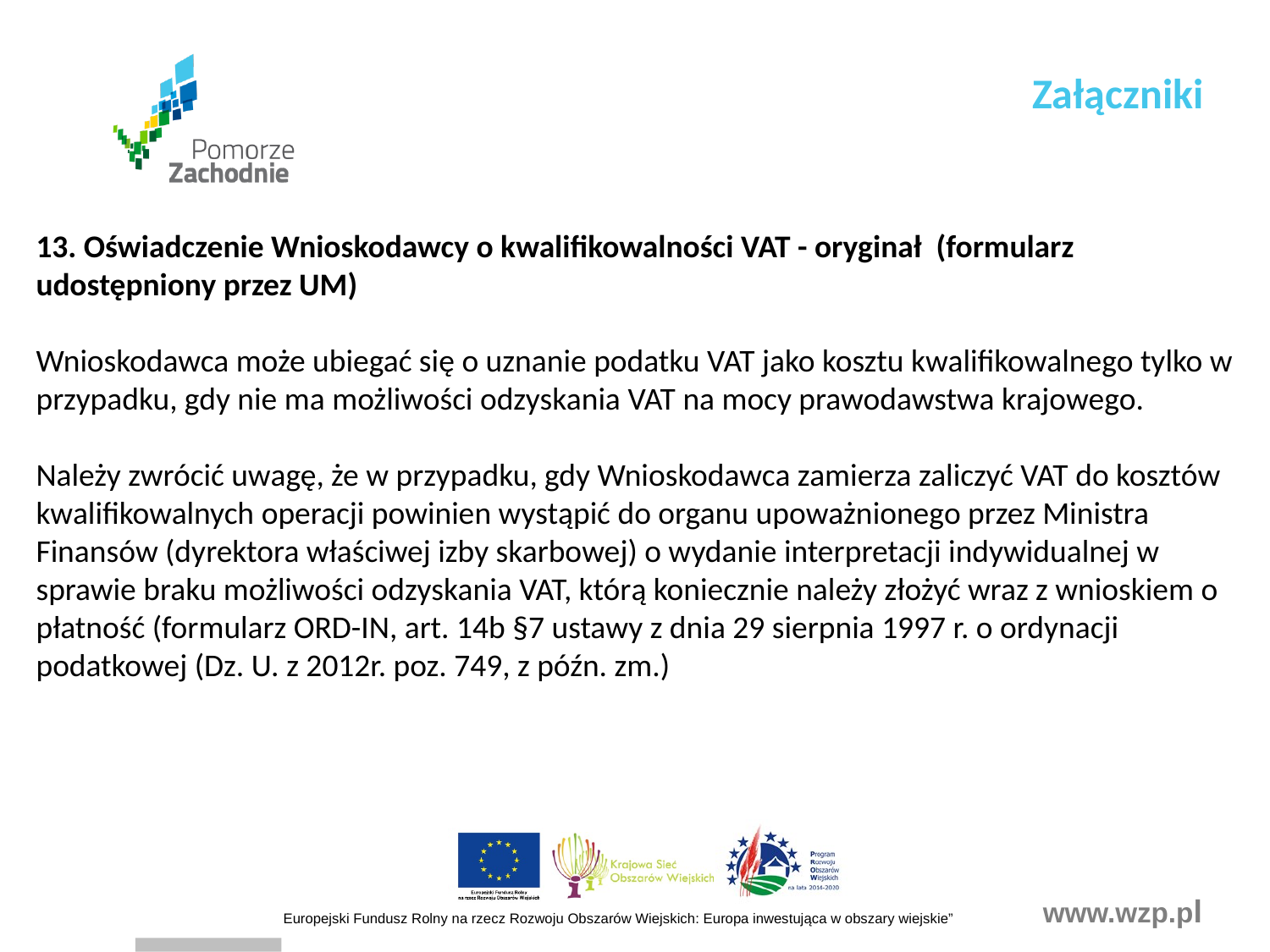

Załączniki
13. Oświadczenie Wnioskodawcy o kwalifikowalności VAT - oryginał  (formularz udostępniony przez UM)

Wnioskodawca może ubiegać się o uznanie podatku VAT jako kosztu kwalifikowalnego tylko w przypadku, gdy nie ma możliwości odzyskania VAT na mocy prawodawstwa krajowego.

Należy zwrócić uwagę, że w przypadku, gdy Wnioskodawca zamierza zaliczyć VAT do kosztów kwalifikowalnych operacji powinien wystąpić do organu upoważnionego przez Ministra Finansów (dyrektora właściwej izby skarbowej) o wydanie interpretacji indywidualnej w sprawie braku możliwości odzyskania VAT, którą koniecznie należy złożyć wraz z wnioskiem o płatność (formularz ORD-IN, art. 14b §7 ustawy z dnia 29 sierpnia 1997 r. o ordynacji podatkowej (Dz. U. z 2012r. poz. 749, z późn. zm.)